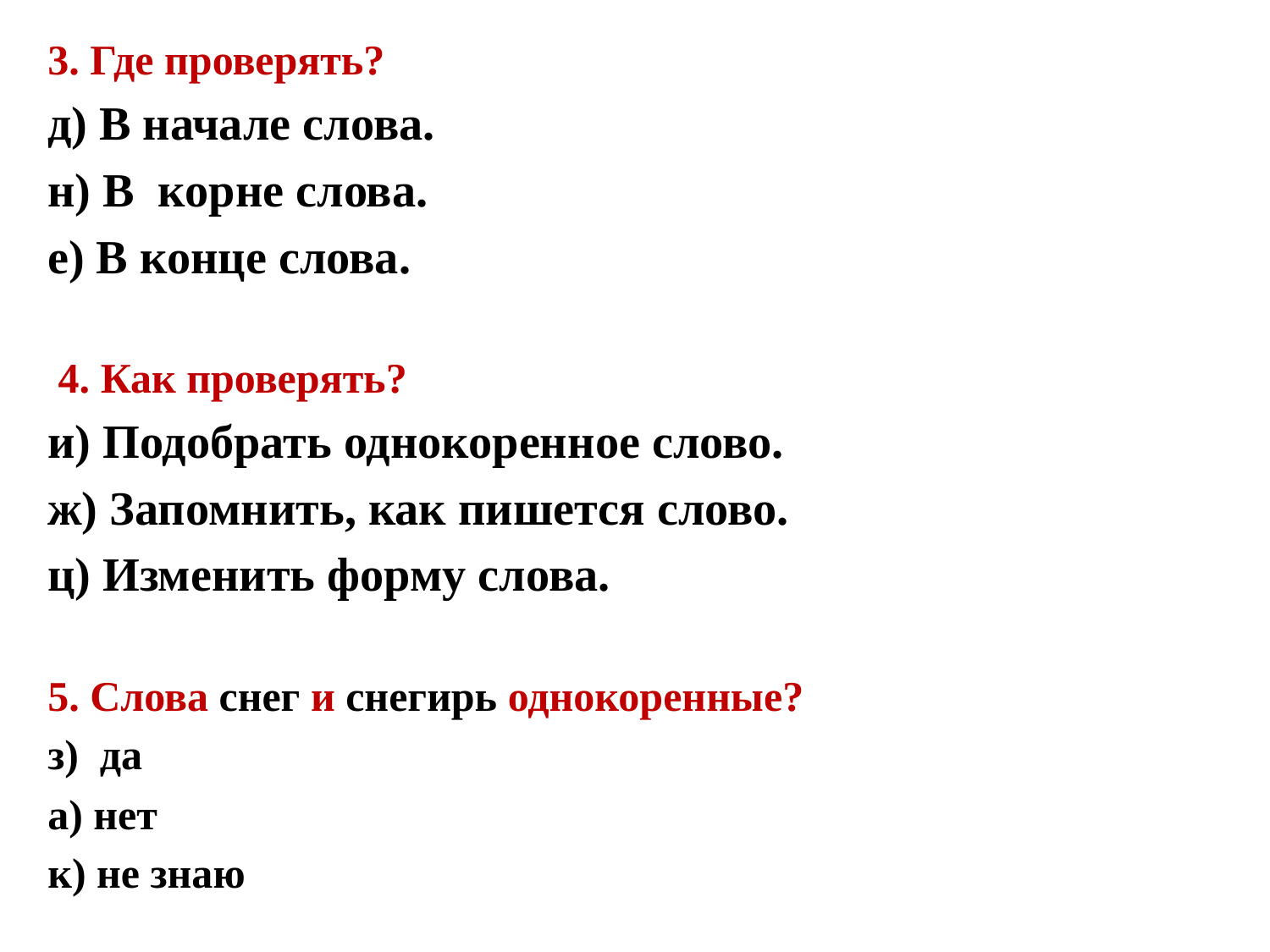

3. Где проверять?
д) В начале слова.
н) В  корне слова.
е) В конце слова.

 4. Как проверять?
и) Подобрать однокоренное слово.
ж) Запомнить, как пишется слово.
ц) Изменить форму слова.

5. Слова снег и снегирь однокоренные?
з)  да
а) нет
к) не знаю